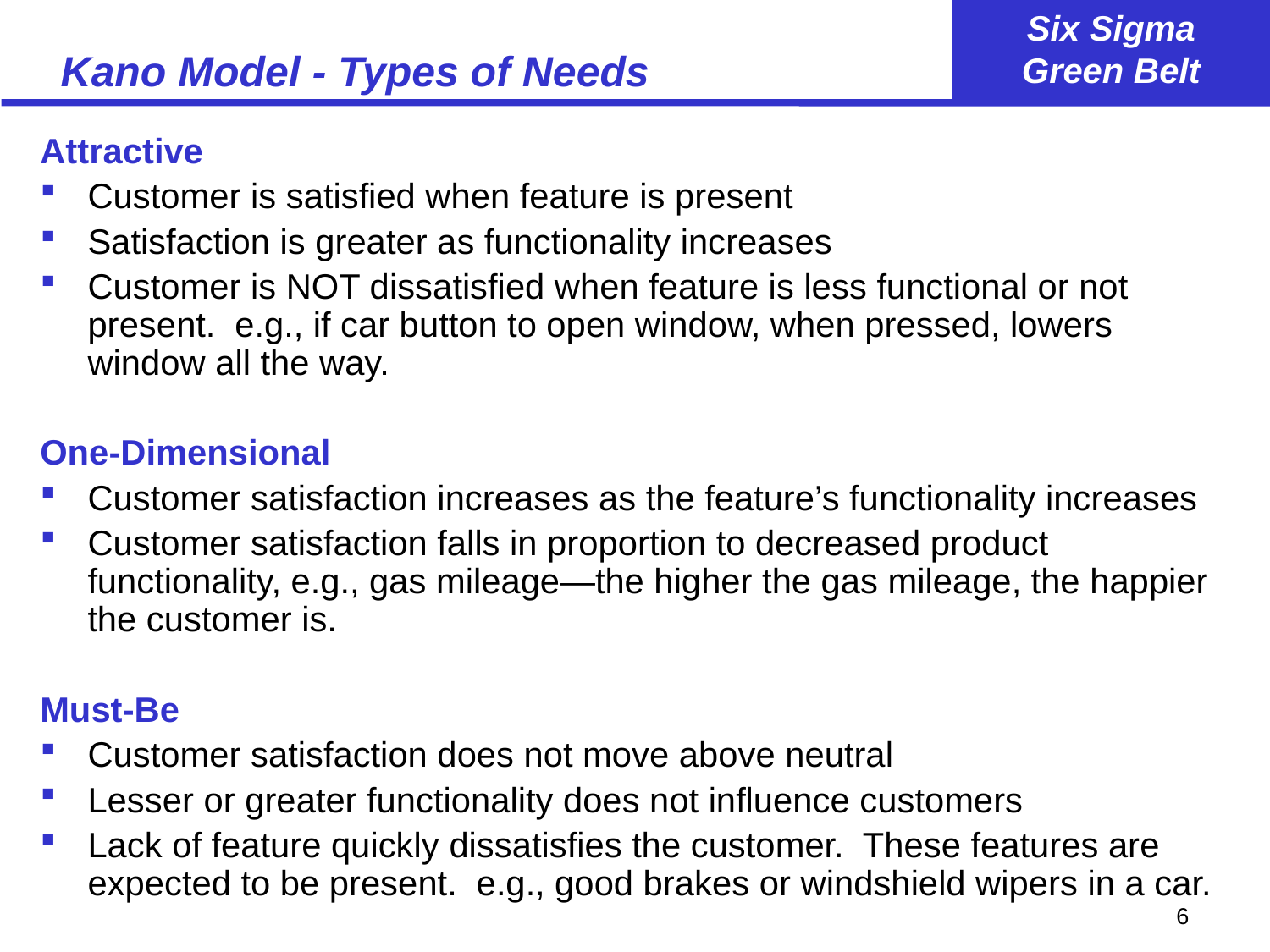

# Kano Model - Types of Needs
Attractive
Customer is satisfied when feature is present
Satisfaction is greater as functionality increases
Customer is NOT dissatisfied when feature is less functional or not present.  e.g., if car button to open window, when pressed, lowers window all the way.

One-Dimensional
Customer satisfaction increases as the feature’s functionality increases
Customer satisfaction falls in proportion to decreased product functionality, e.g., gas mileage—the higher the gas mileage, the happier the customer is.

Must-Be
Customer satisfaction does not move above neutral
Lesser or greater functionality does not influence customers
Lack of feature quickly dissatisfies the customer.  These features are expected to be present.  e.g., good brakes or windshield wipers in a car.